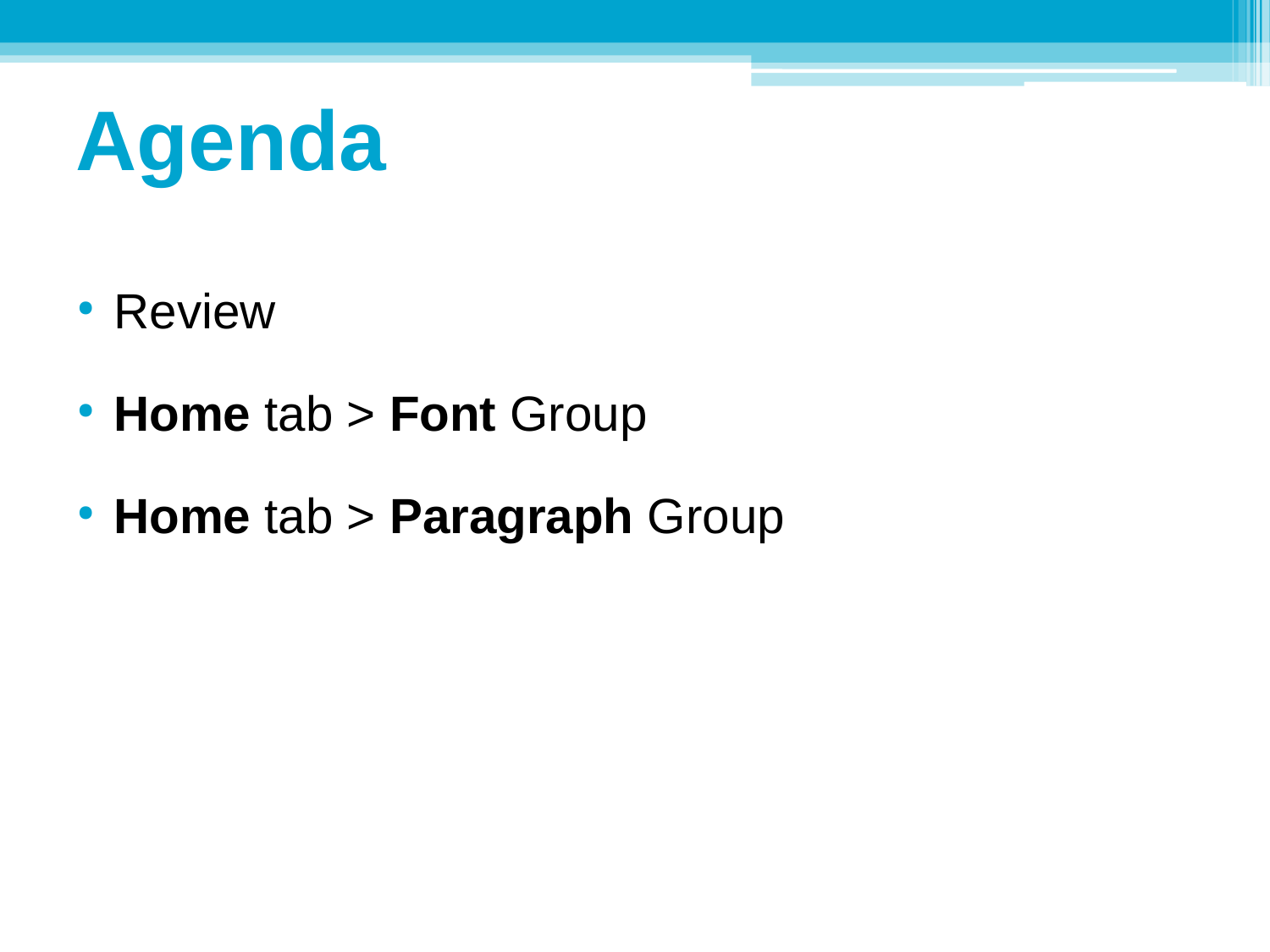

# Agenda
Review
Home tab > Font Group
Home tab > Paragraph Group